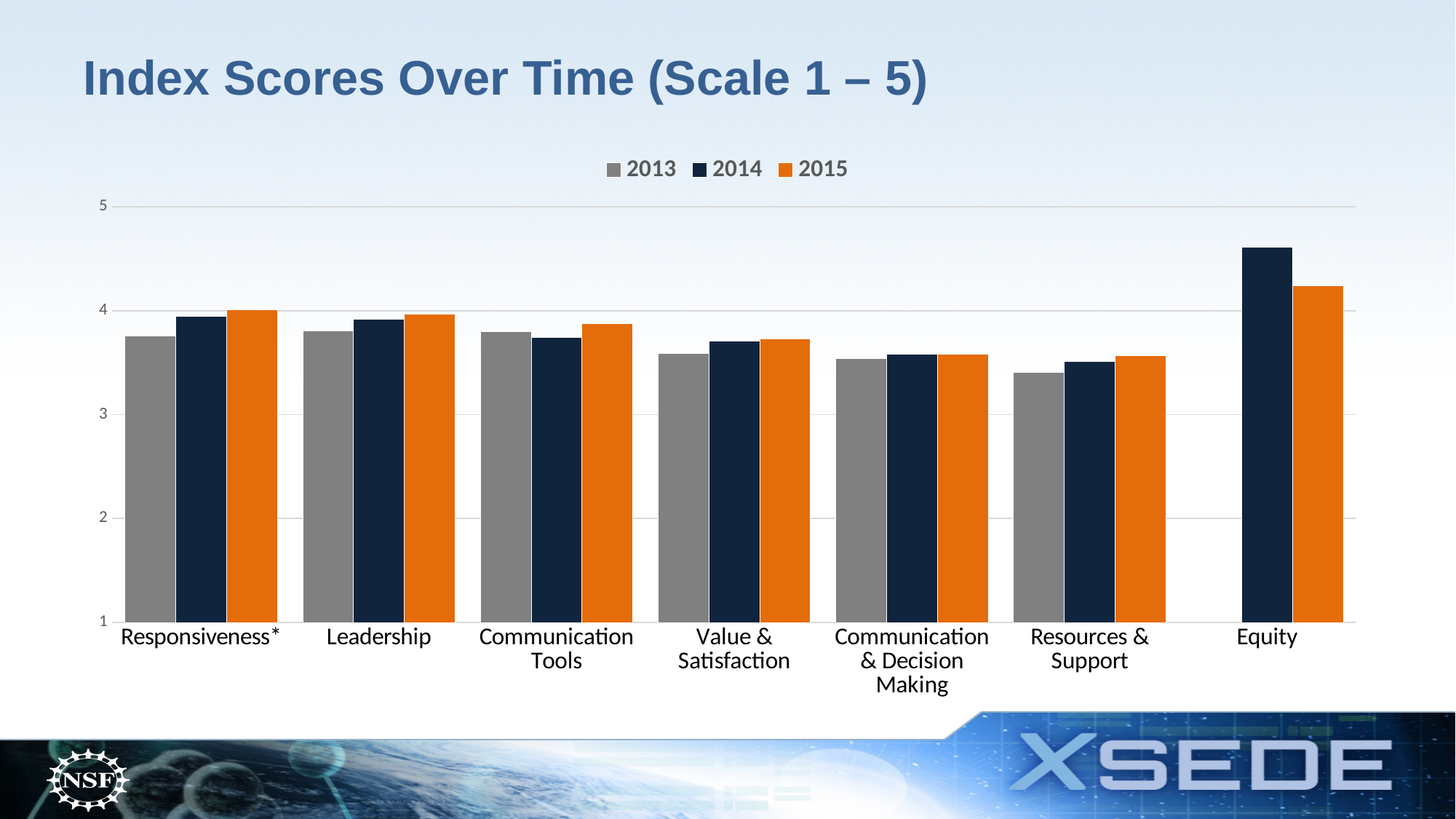

# Index Scores Over Time (Scale 1 – 5)

### Chart

| Category | 2013 | 2014 | 2015 |
|---|---|---|---|
| Responsiveness* | 3.76 | 3.95 | 4.01 |
| Leadership | 3.81 | 3.92 | 3.97 |
| Communication Tools | 3.8 | 3.74 | 3.88 |
| Value & Satisfaction | 3.59 | 3.71 | 3.73 |
| Communication & Decision Making | 3.54 | 3.58 | 3.58 |
| Resources & Support | 3.41 | 3.51 | 3.57 |
| Equity | None | 4.61 | 4.24 |